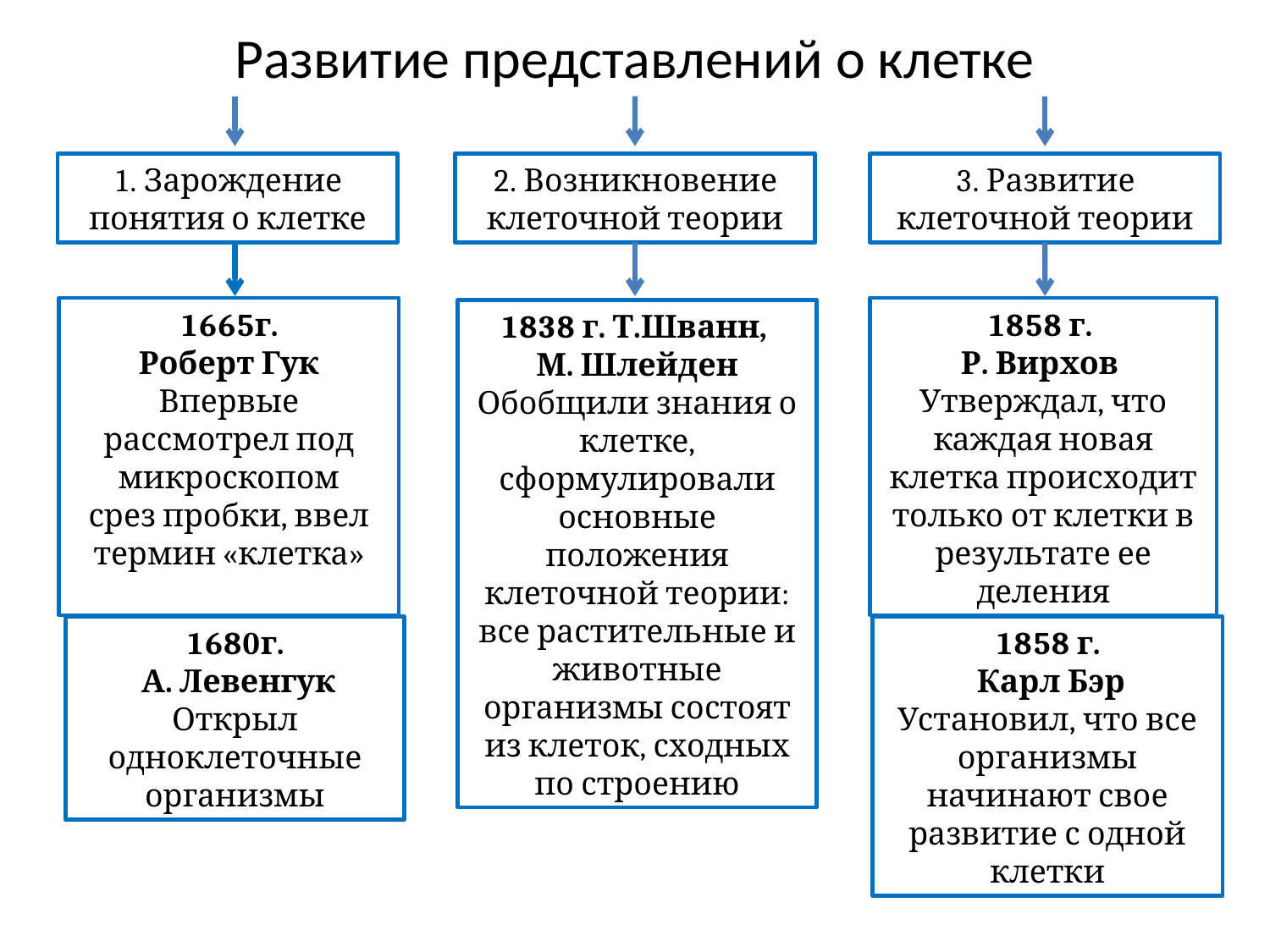

# Развитие представлений о клетке
1. Зарождение понятия о клетке
2. Возникновение клеточной теории
3. Развитие клеточной теории
1665г.
Роберт Гук
Впервые рассмотрел под микроскопом
срез пробки, ввел термин «клетка»

1858 г.
Р. Вирхов
Утверждал, что каждая новая клетка происходит только от клетки в результате ее деления
1838 г. Т.Шванн,
М. Шлейден
Обобщили знания о клетке, сформулировали
основные положения клеточной теории: все растительные и животные организмы состоят из клеток, сходных по строению
1680г.
 А. Левенгук
Открыл одноклеточные организмы
1858 г.
 Карл Бэр
Установил, что все организмы начинают свое развитие с одной клетки